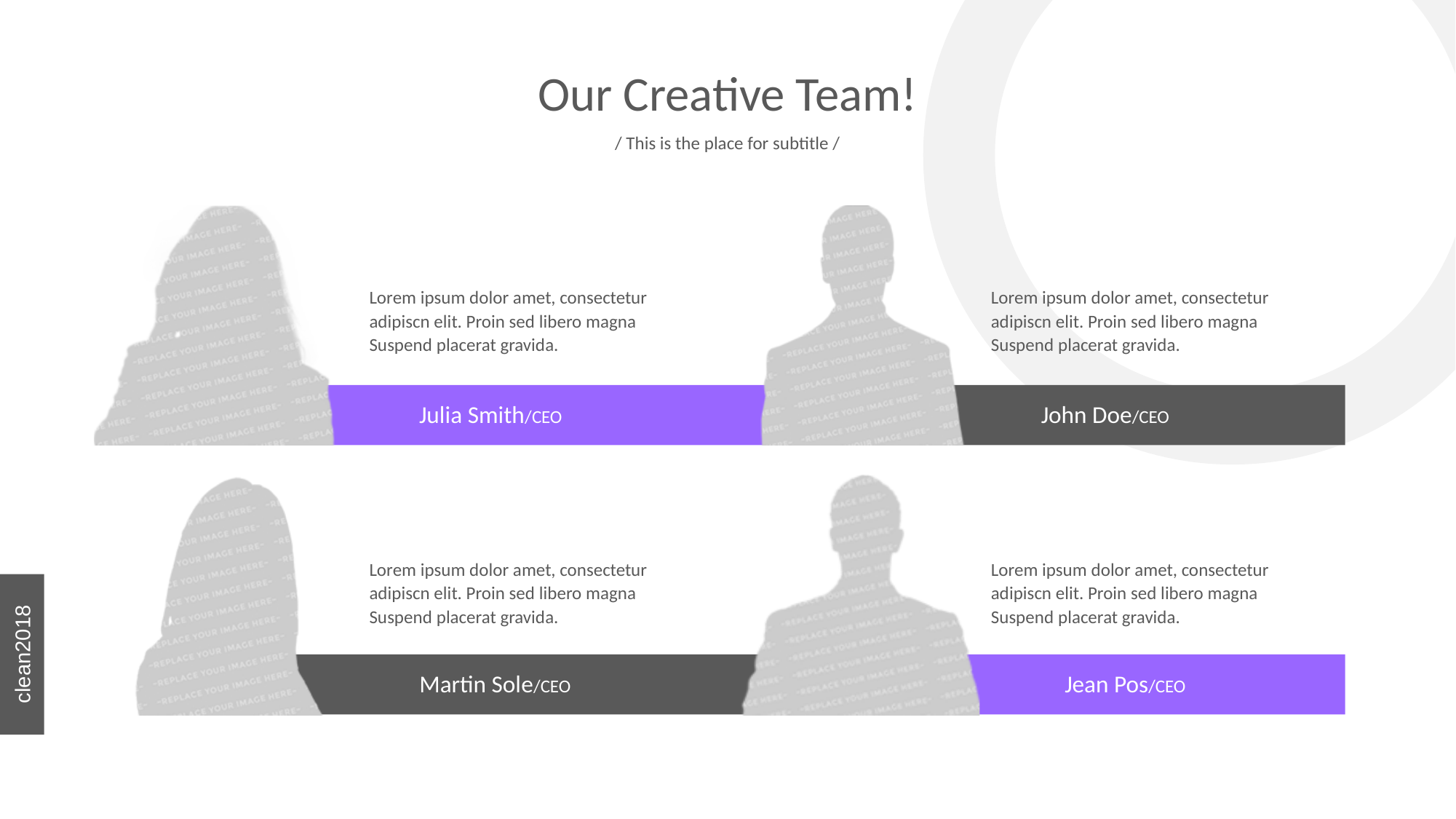

Our Creative Team!
/ This is the place for subtitle /
Lorem ipsum dolor amet, consectetur adipiscn elit. Proin sed libero magna Suspend placerat gravida.
Lorem ipsum dolor amet, consectetur adipiscn elit. Proin sed libero magna Suspend placerat gravida.
Julia Smith/CEO
John Doe/CEO
Lorem ipsum dolor amet, consectetur adipiscn elit. Proin sed libero magna Suspend placerat gravida.
Lorem ipsum dolor amet, consectetur adipiscn elit. Proin sed libero magna Suspend placerat gravida.

clean2018
Martin Sole/CEO
Jean Pos/CEO